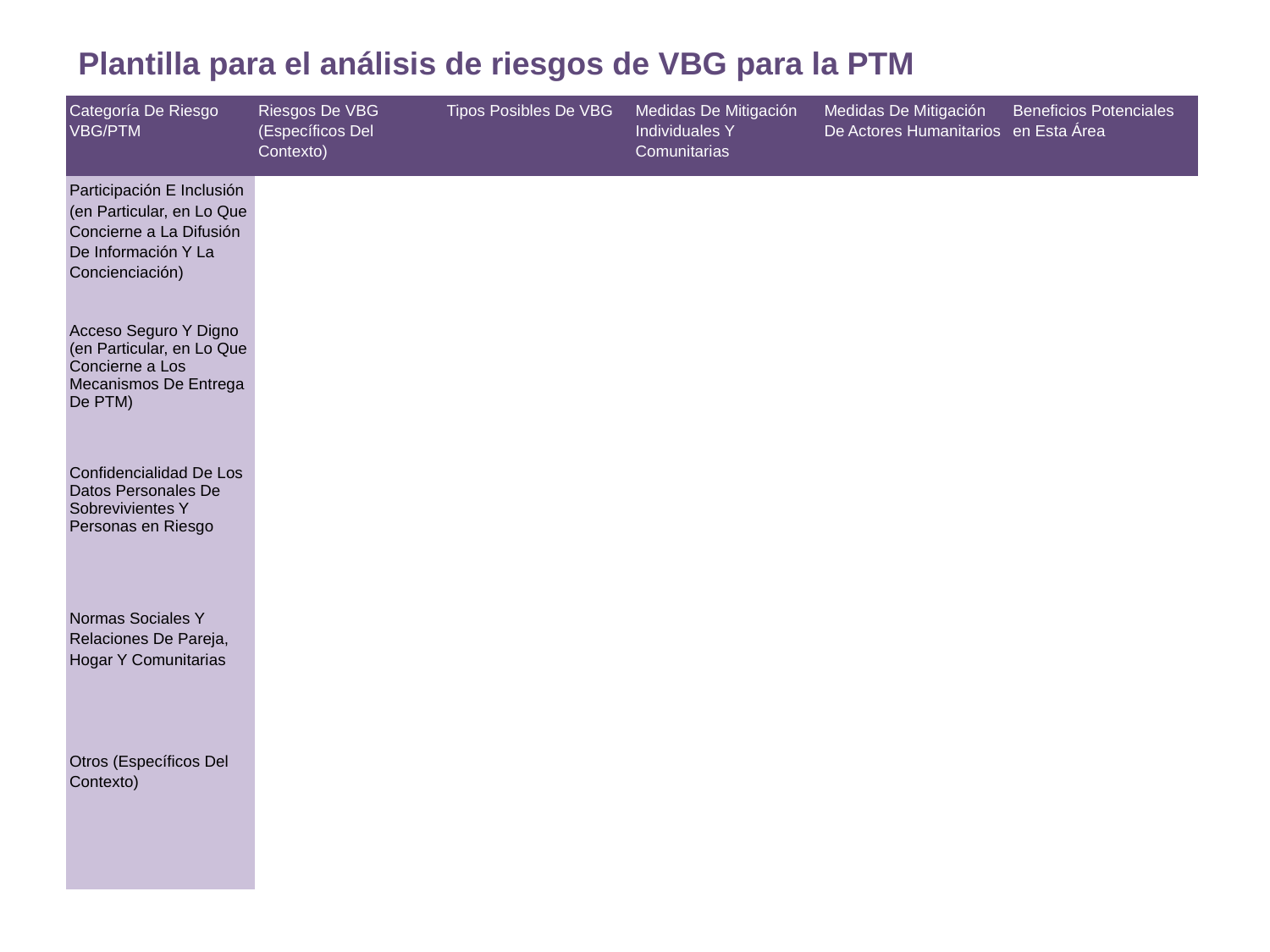

Plantilla para el análisis de riesgos de VBG para la PTM
| Categoría De Riesgo VBG/PTM | Riesgos De VBG (Específicos Del Contexto) | Tipos Posibles De VBG | Medidas De Mitigación Individuales Y Comunitarias | Medidas De Mitigación De Actores Humanitarios | Beneficios Potenciales en Esta Área |
| --- | --- | --- | --- | --- | --- |
| Participación E Inclusión (en Particular, en Lo Que Concierne a La Difusión De Información Y La Concienciación) |  |  |  |  |  |
| Acceso Seguro Y Digno (en Particular, en Lo Que Concierne a Los Mecanismos De Entrega De PTM) |  |  |  |  |  |
| Confidencialidad De Los Datos Personales De Sobrevivientes Y Personas en Riesgo |  |  |  |  |  |
| Normas Sociales Y Relaciones De Pareja, Hogar Y Comunitarias |  |  |  |  |  |
| Otros (Específicos Del Contexto) |  |  |  |  |  |